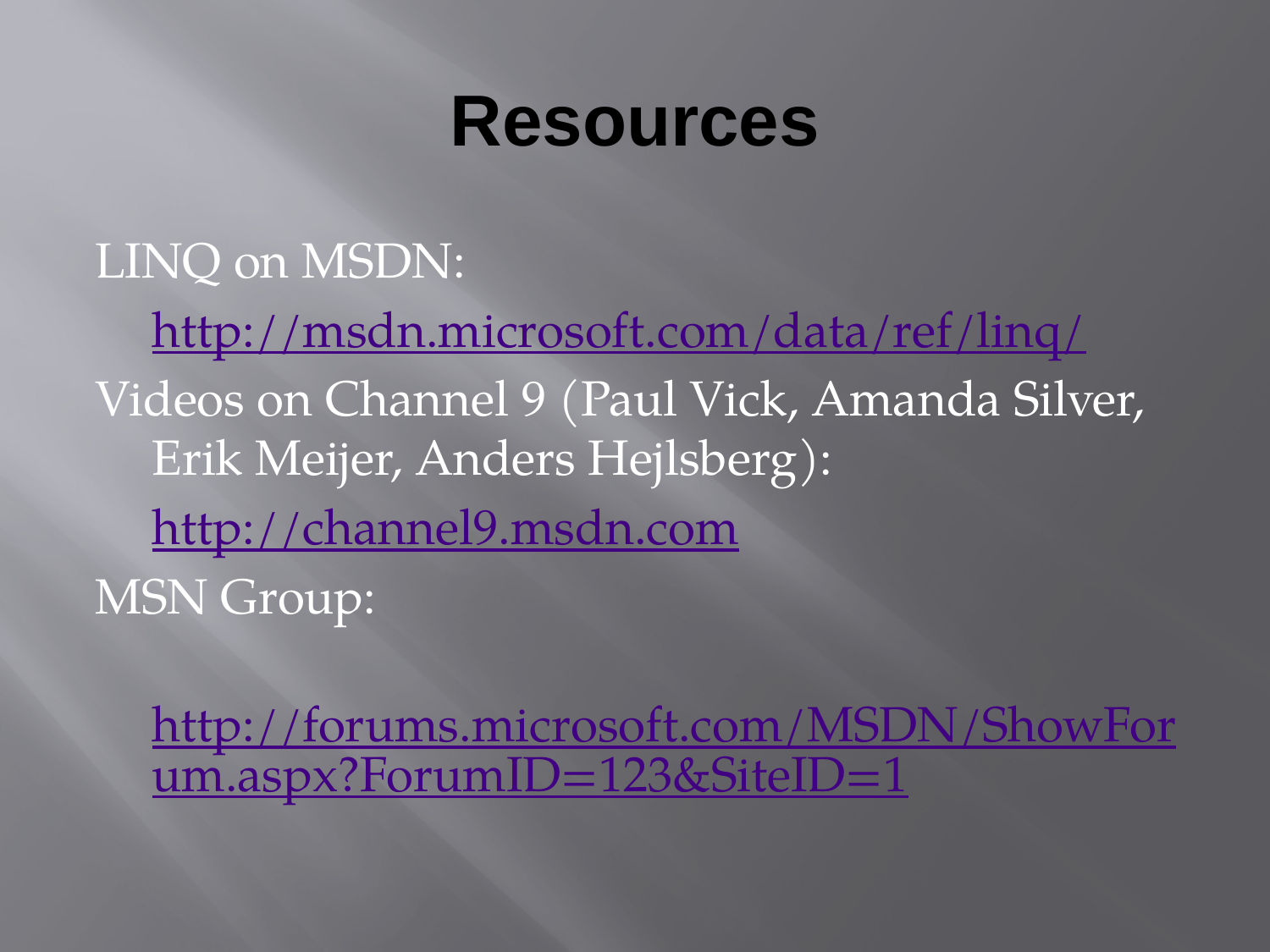

# Resources
LINQ on MSDN:
	http://msdn.microsoft.com/data/ref/linq/
Videos on Channel 9 (Paul Vick, Amanda Silver, Erik Meijer, Anders Hejlsberg):
	http://channel9.msdn.com
MSN Group:
	http://forums.microsoft.com/MSDN/ShowForum.aspx?ForumID=123&SiteID=1